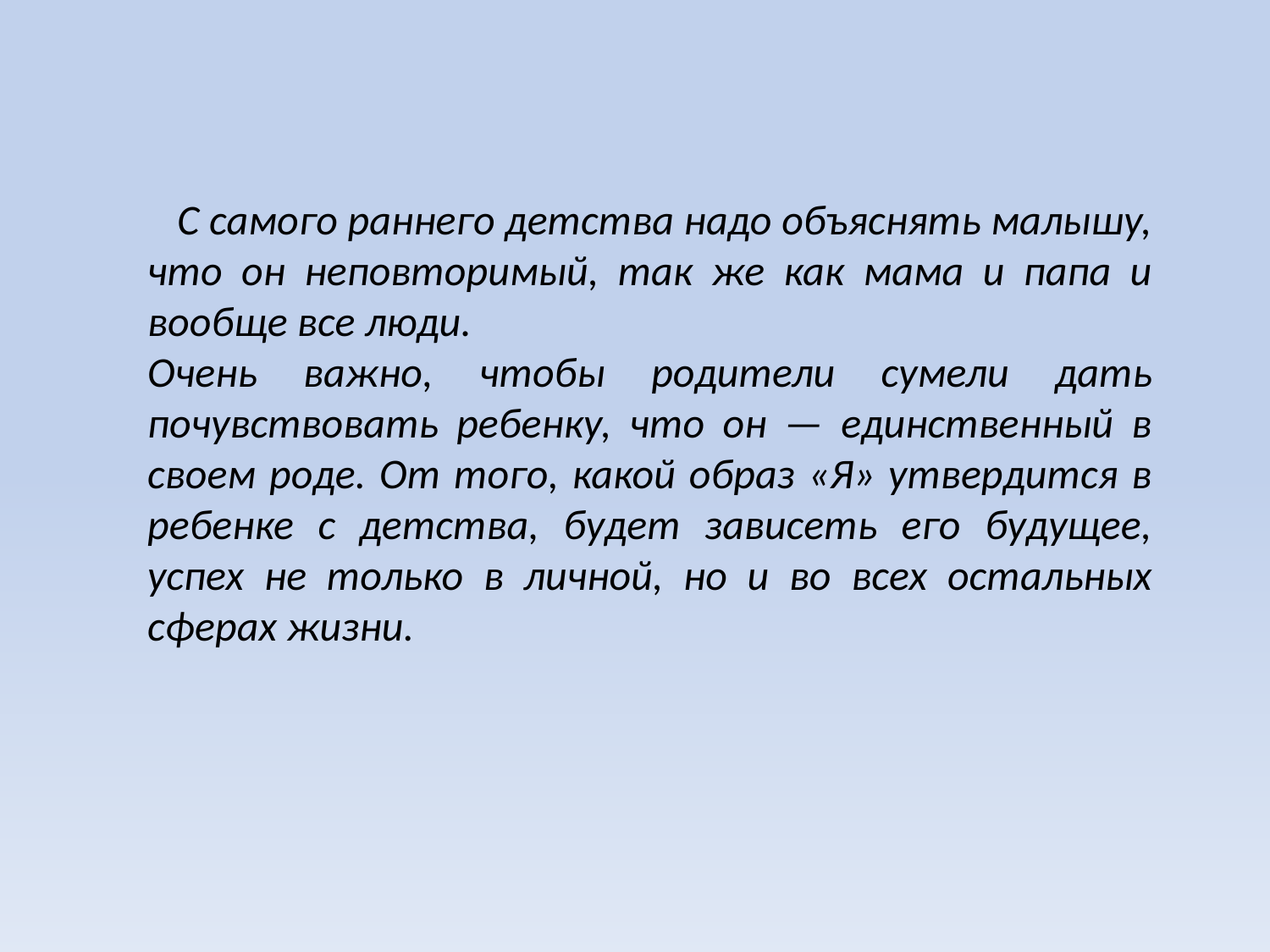

С самого раннего детства надо объяснять малышу, что он неповторимый, так же как мама и папа и вообще все люди.
Очень важно, чтобы родители сумели дать почувствовать ребенку, что он — единственный в своем роде. От того, какой образ «Я» утвердится в ребенке с детства, будет зависеть его будущее, успех не только в личной, но и во всех остальных сферах жизни.